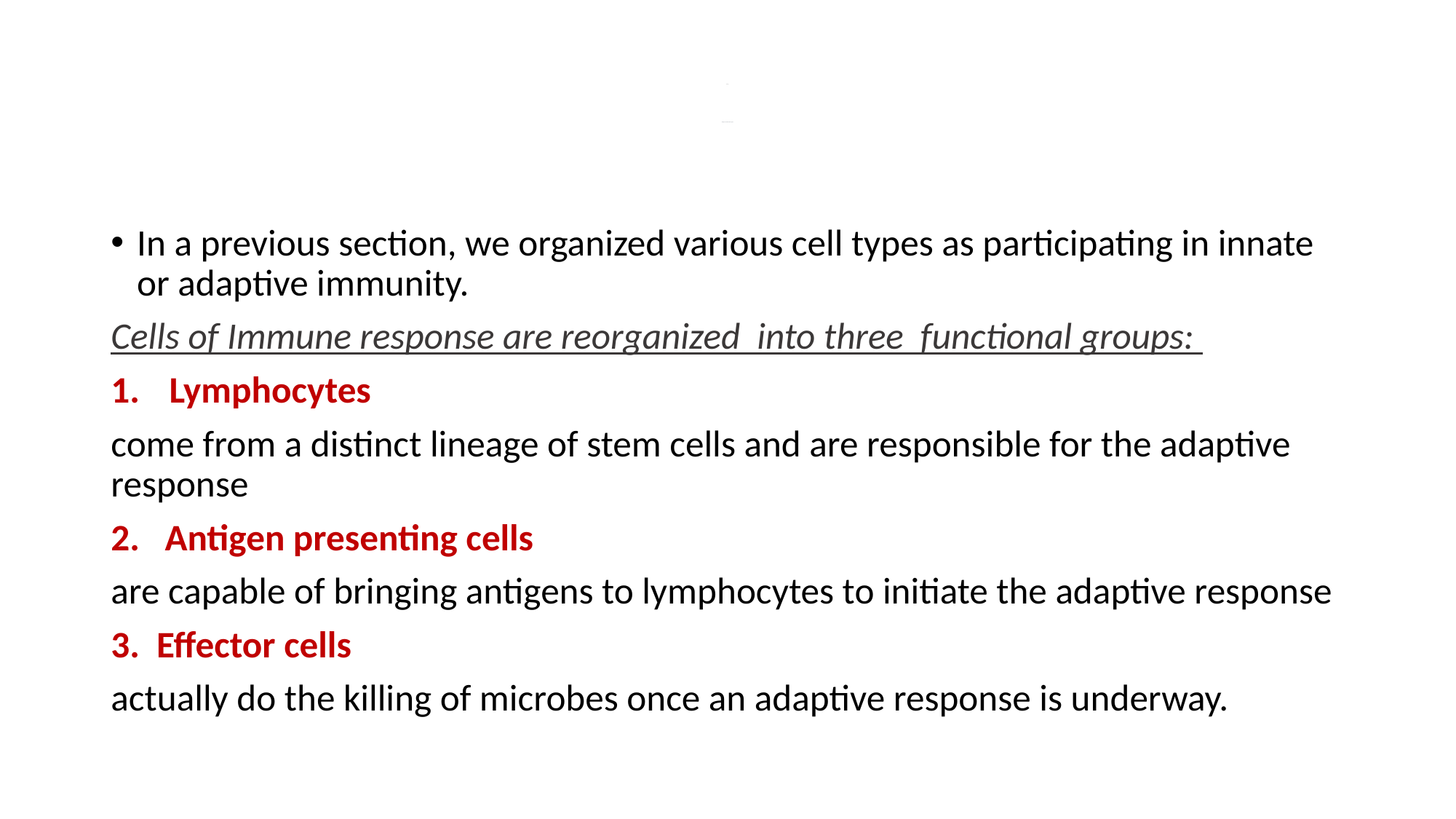

# Sumarry Principle cells of the Immune response
In a previous section, we organized various cell types as participating in innate or adaptive immunity.
Cells of Immune response are reorganized  into three  functional groups:
Lymphocytes
come from a distinct lineage of stem cells and are responsible for the adaptive response
2.   Antigen presenting cells
are capable of bringing antigens to lymphocytes to initiate the adaptive response
3.  Effector cells
actually do the killing of microbes once an adaptive response is underway.